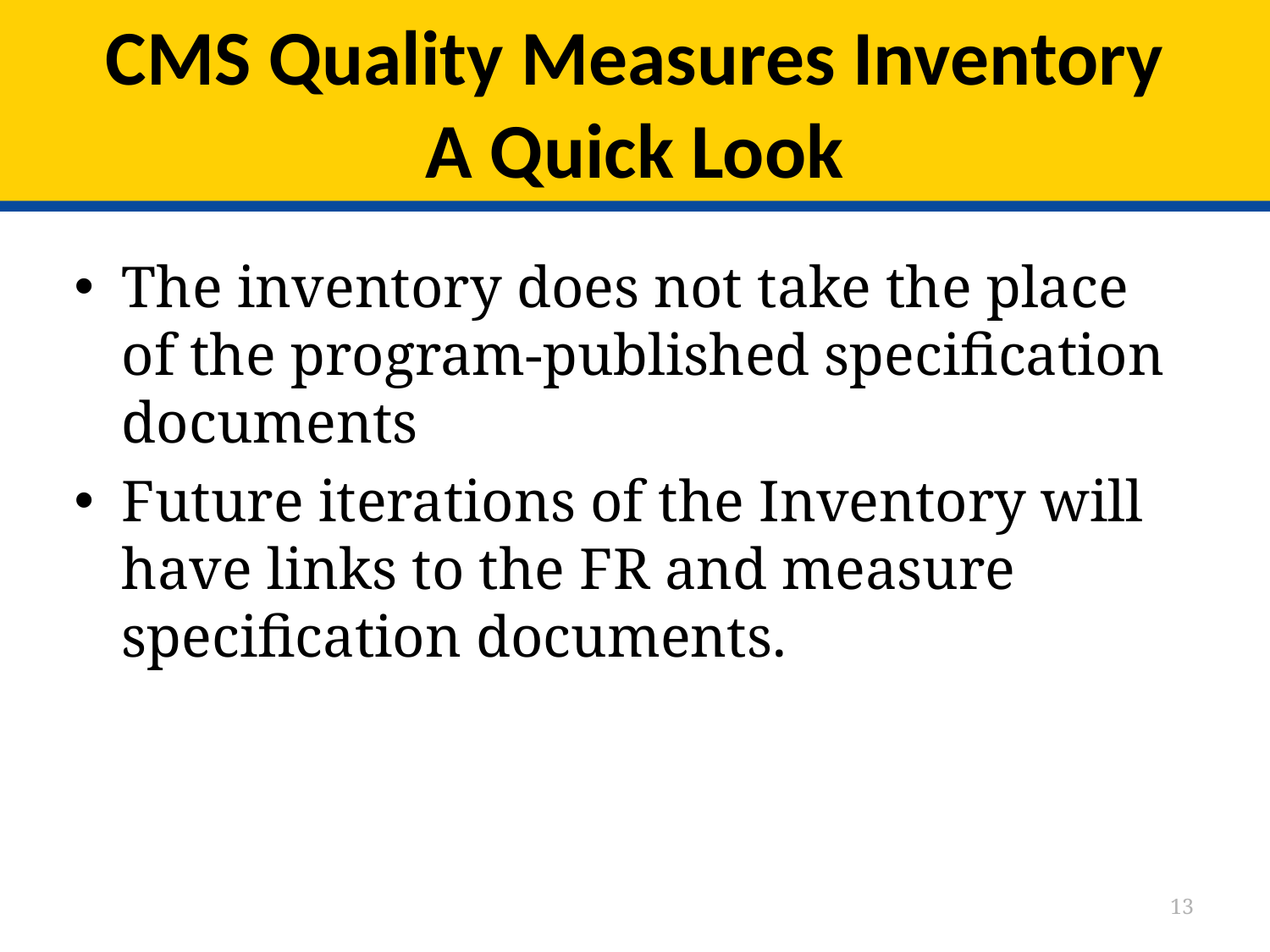

# CMS Quality Measures Inventory A Quick Look
The inventory does not take the place of the program-published specification documents
Future iterations of the Inventory will have links to the FR and measure specification documents.

13